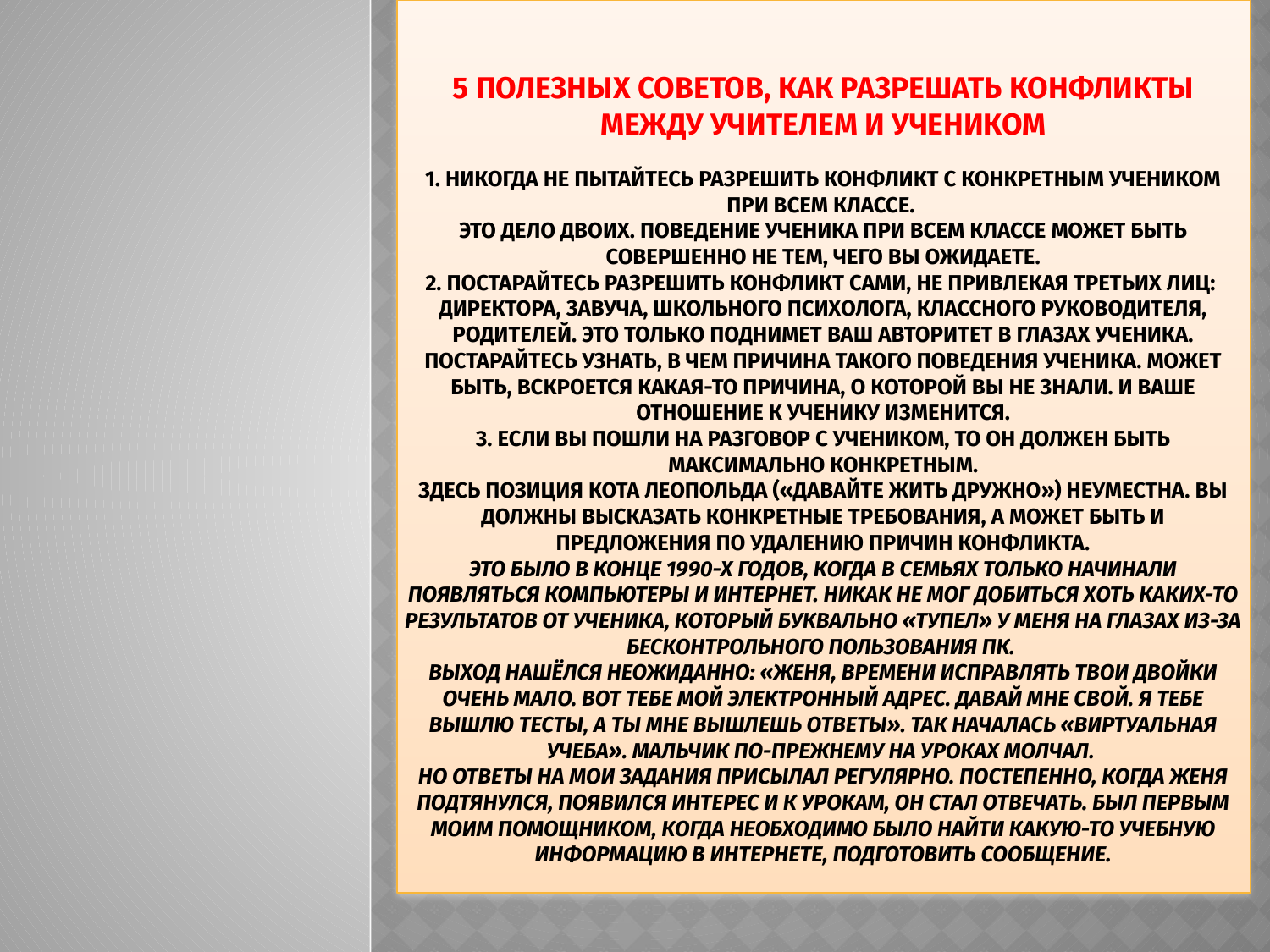

# 5 полезных советов, как разрешать конфликты между учителем и учеником 1. Никогда не пытайтесь разрешить конфликт с конкретным учеником при всем классе. Это дело двоих. Поведение ученика при всем классе может быть совершенно не тем, чего вы ожидаете. 2. Постарайтесь разрешить конфликт сами, не привлекая третьих лиц: директора, завуча, школьного психолога, классного руководителя, родителей. Это только поднимет ваш авторитет в глазах ученика. Постарайтесь узнать, в чем причина такого поведения ученика. Может быть, вскроется какая-то причина, о которой вы не знали. И ваше отношение к ученику изменится. 3. Если вы пошли на разговор с учеником, то он должен быть максимально конкретным. Здесь позиция кота Леопольда («Давайте жить дружно») неуместна. Вы должны высказать конкретные требования, а может быть и предложения по удалению причин конфликта. Это было в конце 1990-х годов, когда в семьях только начинали появляться компьютеры и Интернет. Никак не мог добиться хоть каких-то результатов от ученика, который буквально «тупел» у меня на глазах из-за бесконтрольного пользования ПК. Выход нашёлся неожиданно: «Женя, времени исправлять твои двойки очень мало. Вот тебе мой электронный адрес. Давай мне свой. Я тебе вышлю тесты, а ты мне вышлешь ответы». Так началась «виртуальная учеба». Мальчик по-прежнему на уроках молчал. Но ответы на мои задания присылал регулярно. Постепенно, когда Женя подтянулся, появился интерес и к урокам, он стал отвечать. Был первым моим помощником, когда необходимо было найти какую-то учебную информацию в Интернете, подготовить сообщение.